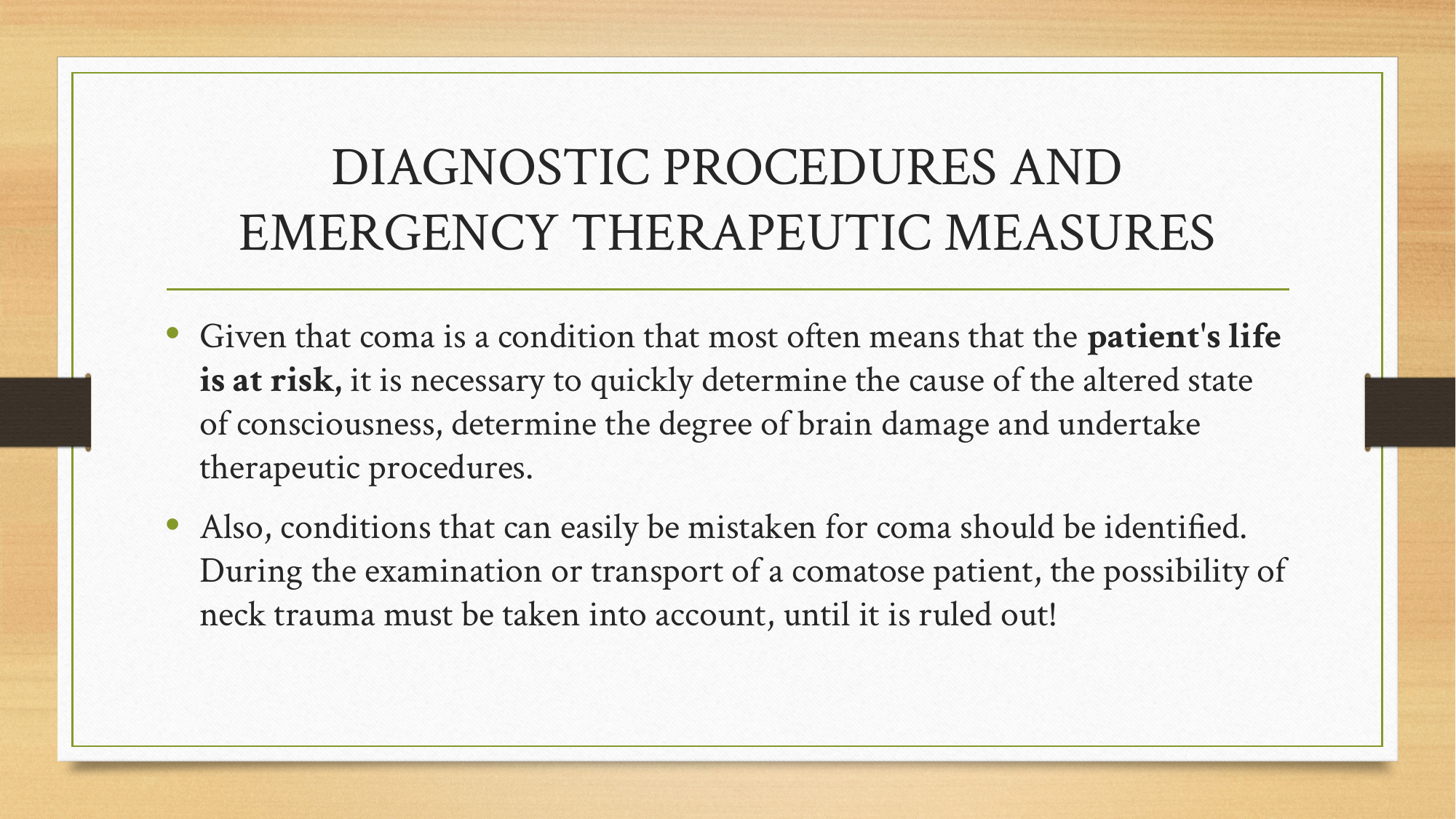

# DIAGNOSTIC PROCEDURES AND EMERGENCY THERAPEUTIC MEASURES
Given that coma is a condition that most often means that the patient's life is at risk, it is necessary to quickly determine the cause of the altered state of consciousness, determine the degree of brain damage and undertake therapeutic procedures.
Also, conditions that can easily be mistaken for coma should be identified. During the examination or transport of a comatose patient, the possibility of neck trauma must be taken into account, until it is ruled out!